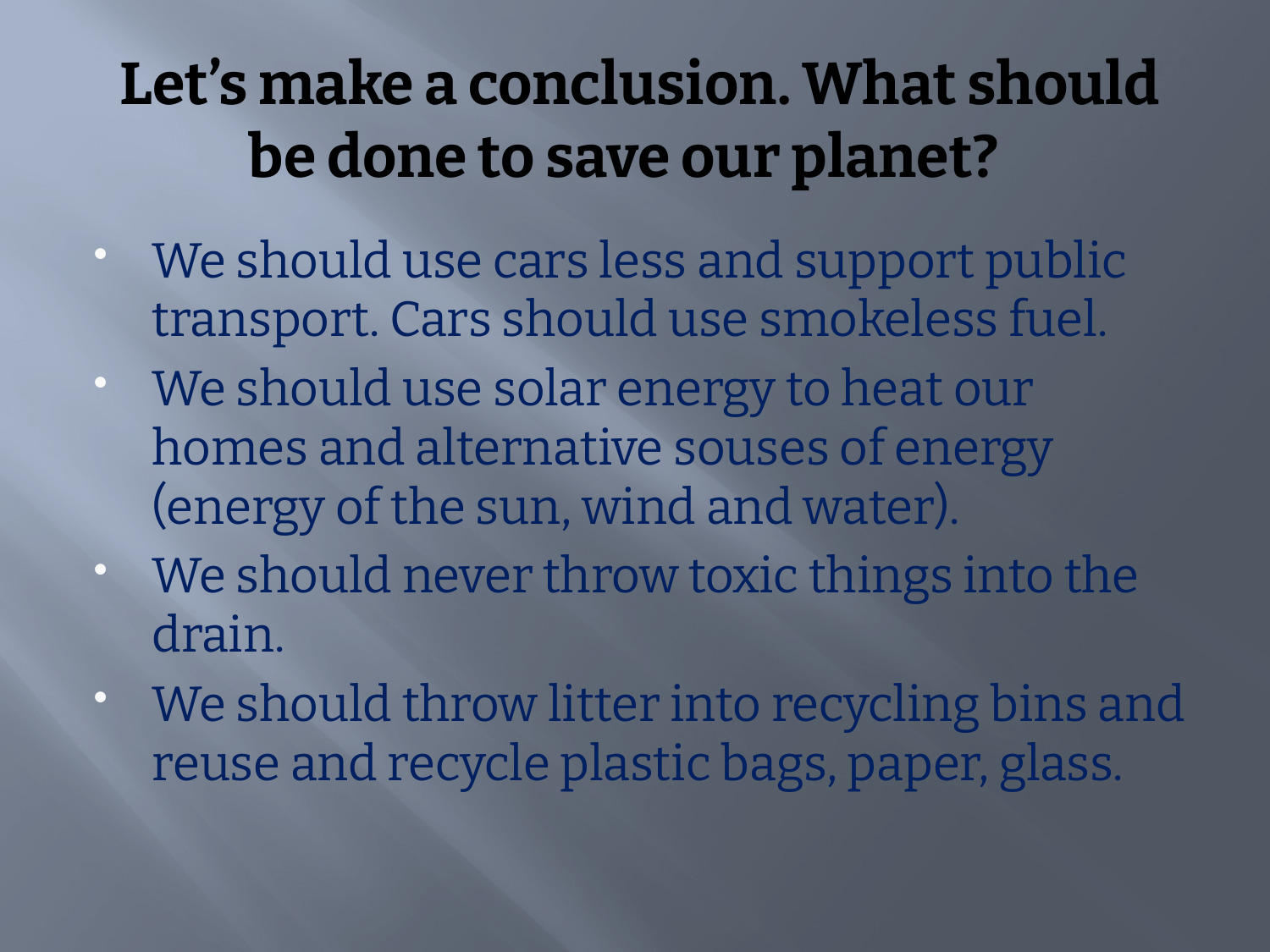

# Let’s make a conclusion. What should be done to save our planet?
We should use cars less and support public transport. Cars should use smokeless fuel.
We should use solar energy to heat our homes and alternative souses of energy (energy of the sun, wind and water).
We should never throw toxic things into the drain.
We should throw litter into recycling bins and reuse and recycle plastic bags, paper, glass.